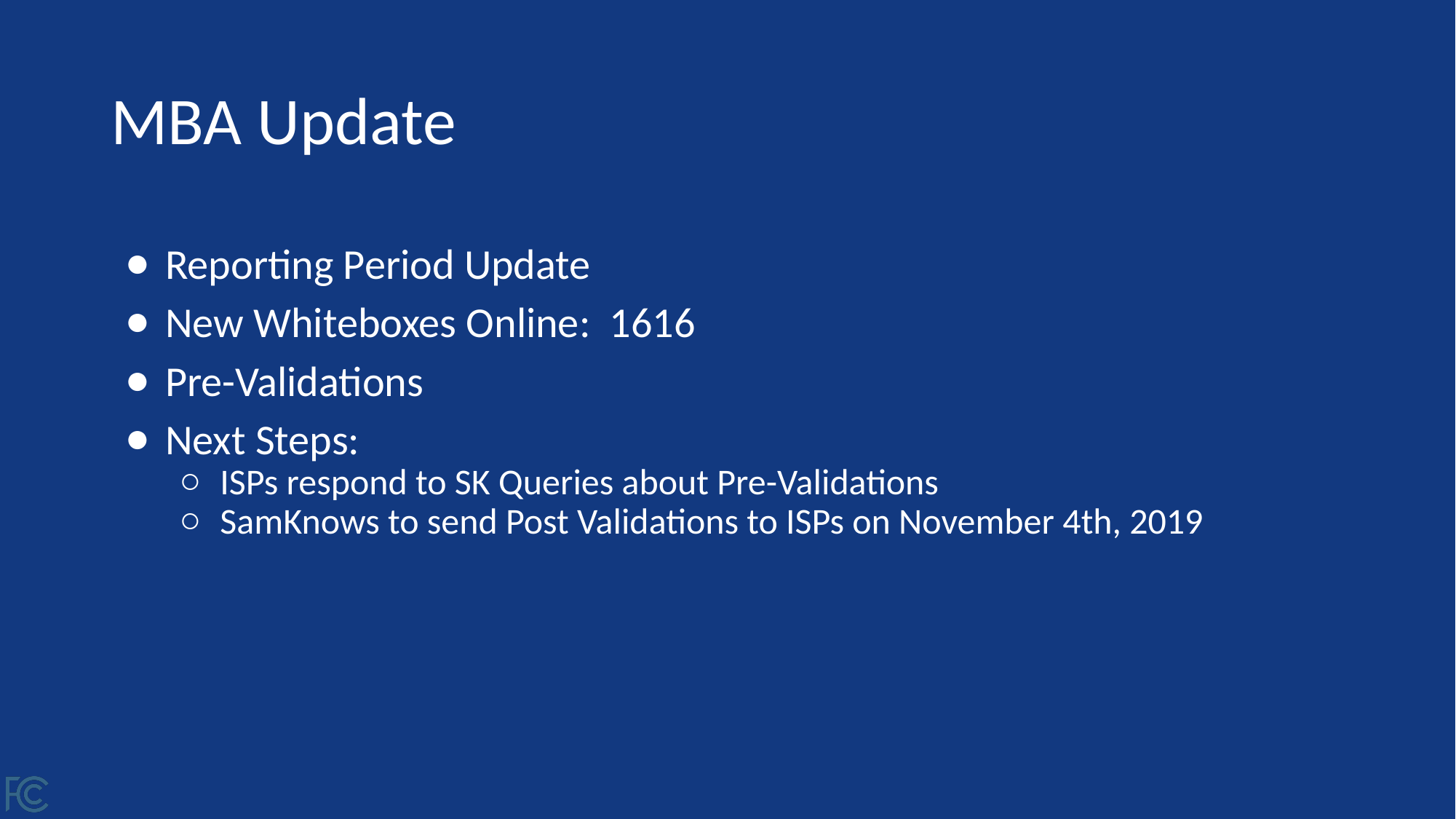

# MBA Update
Reporting Period Update
New Whiteboxes Online:  1616
Pre-Validations
Next Steps:
ISPs respond to SK Queries about Pre-Validations
SamKnows to send Post Validations to ISPs on November 4th, 2019